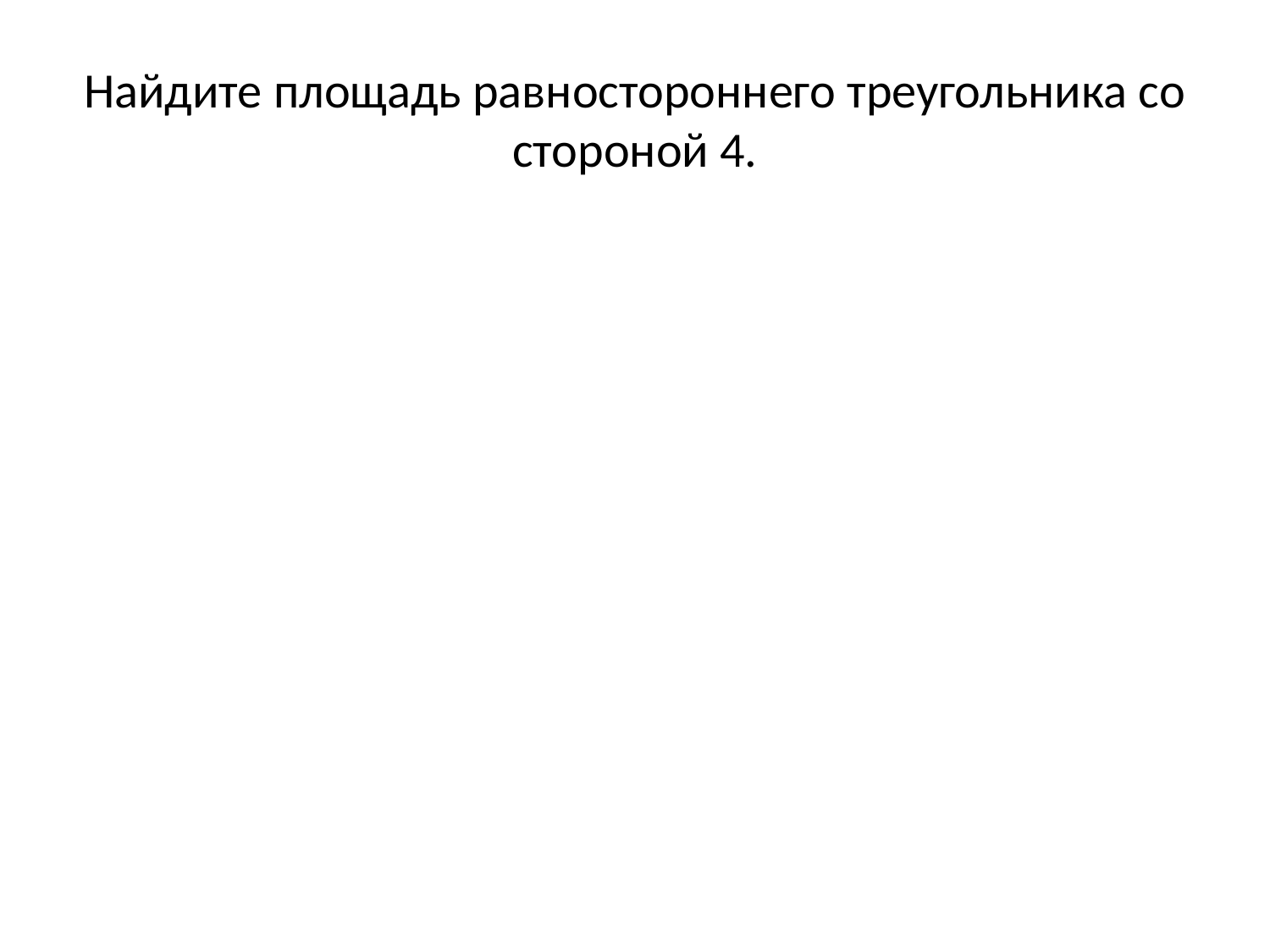

# Найдите площадь равностороннего треугольника со стороной 4.